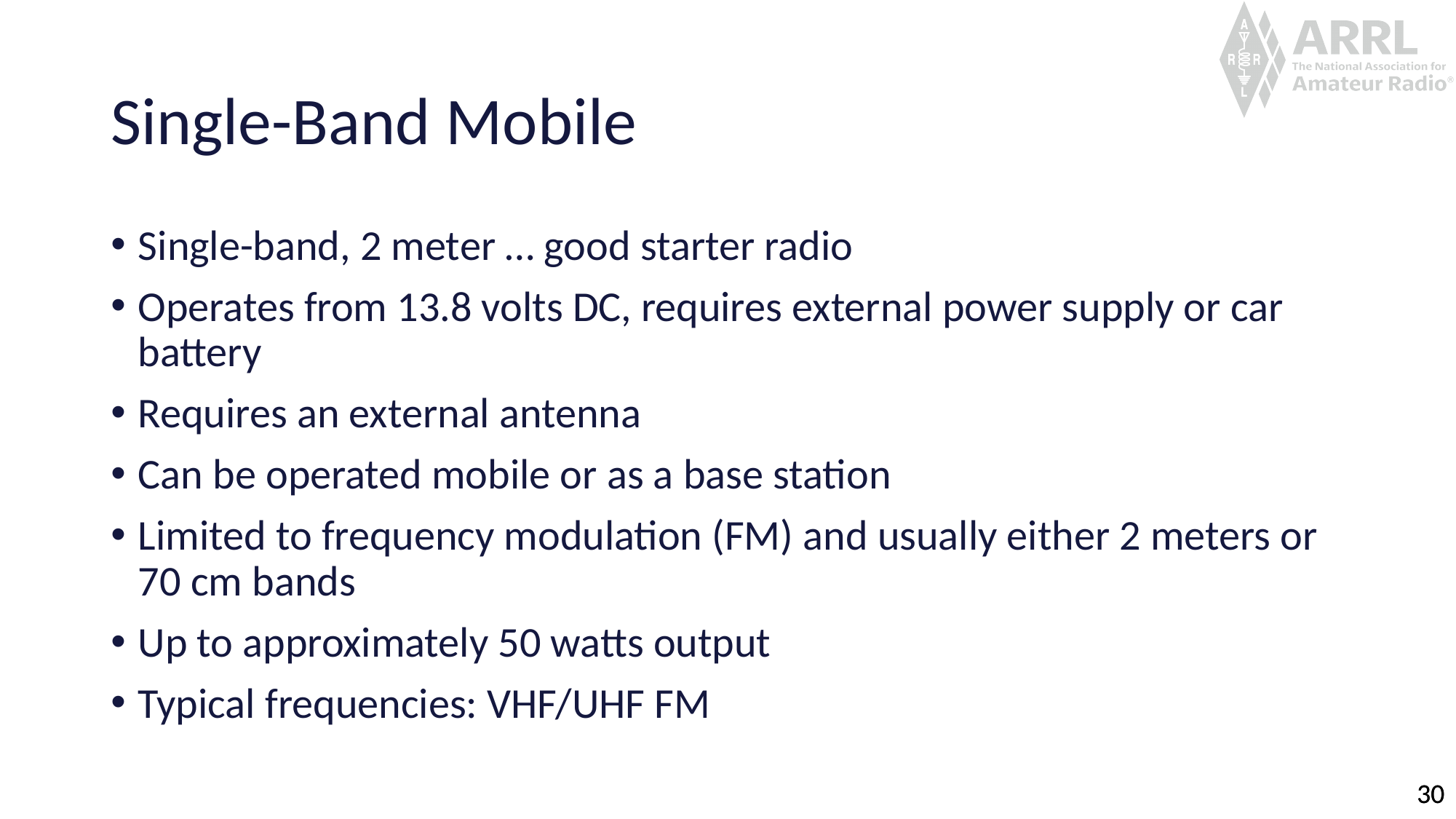

# Single-Band Mobile
Single-band, 2 meter … good starter radio
Operates from 13.8 volts DC, requires external power supply or car battery
Requires an external antenna
Can be operated mobile or as a base station
Limited to frequency modulation (FM) and usually either 2 meters or 70 cm bands
Up to approximately 50 watts output
Typical frequencies: VHF/UHF FM